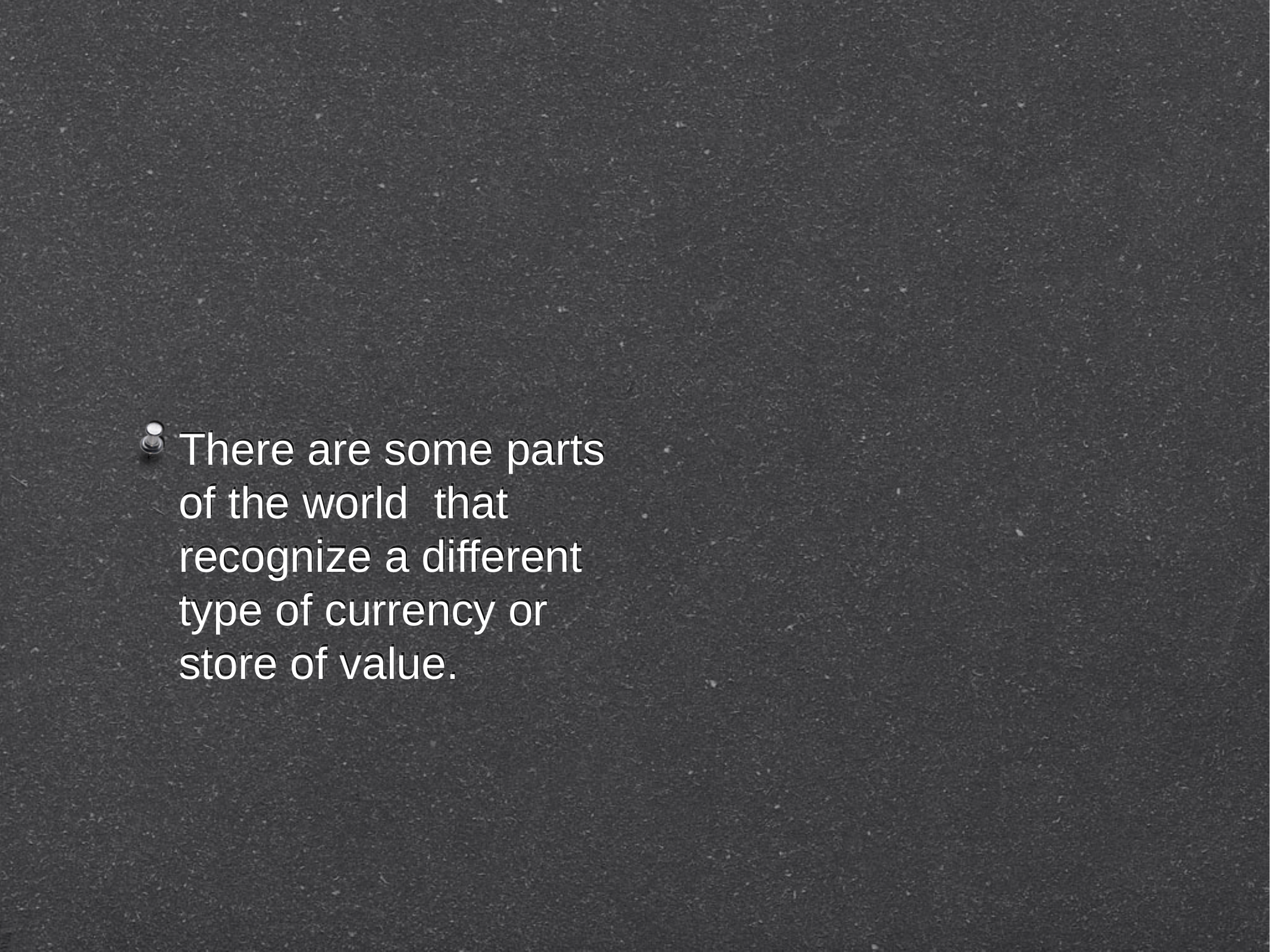

There are some parts of the world  that recognize a different type of currency or store of value.